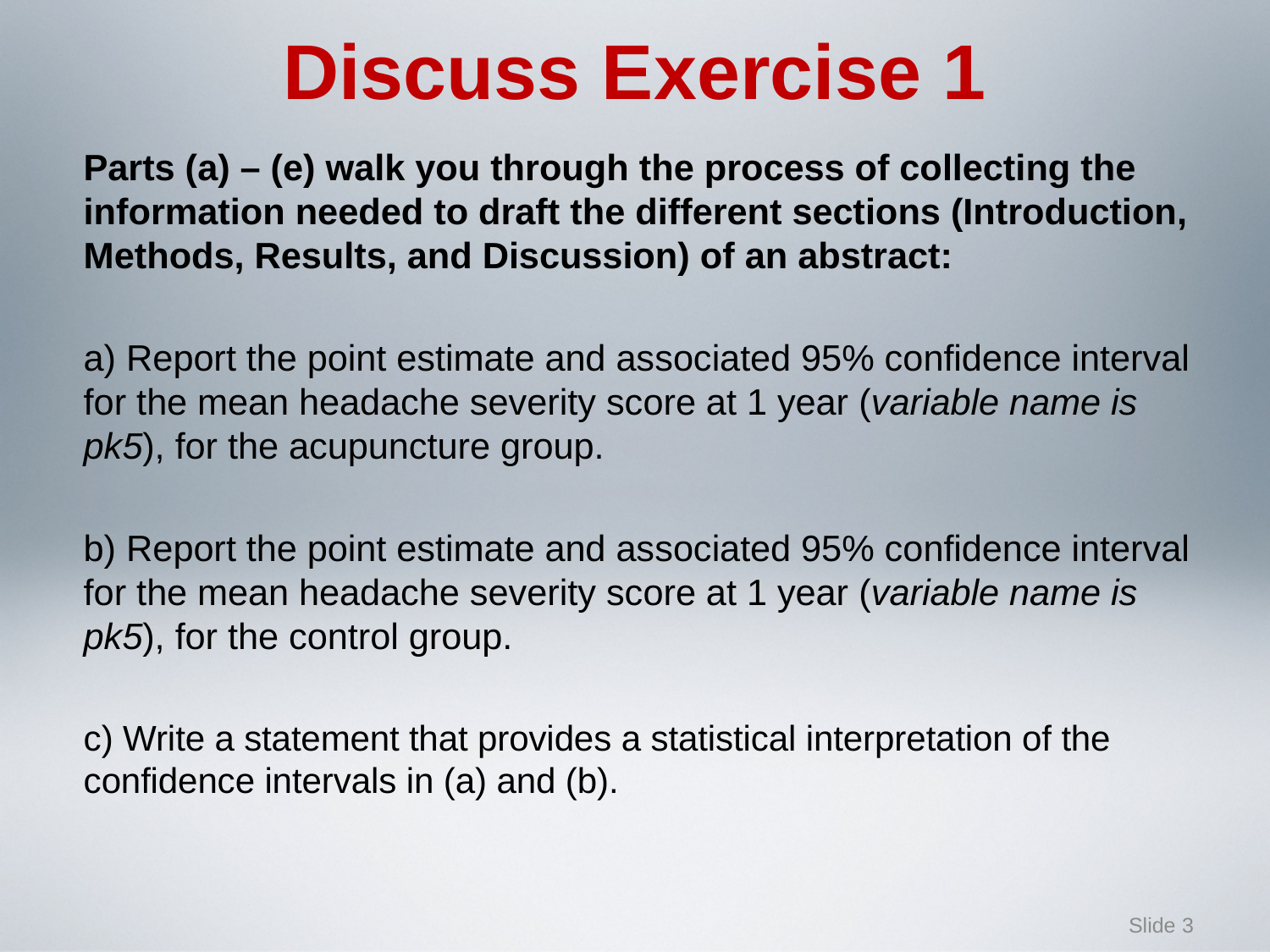

# Discuss Exercise 1
Parts (a) – (e) walk you through the process of collecting the information needed to draft the different sections (Introduction, Methods, Results, and Discussion) of an abstract:

a) Report the point estimate and associated 95% confidence interval for the mean headache severity score at 1 year (variable name is pk5), for the acupuncture group.

b) Report the point estimate and associated 95% confidence interval for the mean headache severity score at 1 year (variable name is pk5), for the control group.

c) Write a statement that provides a statistical interpretation of the confidence intervals in (a) and (b).

Slide 3